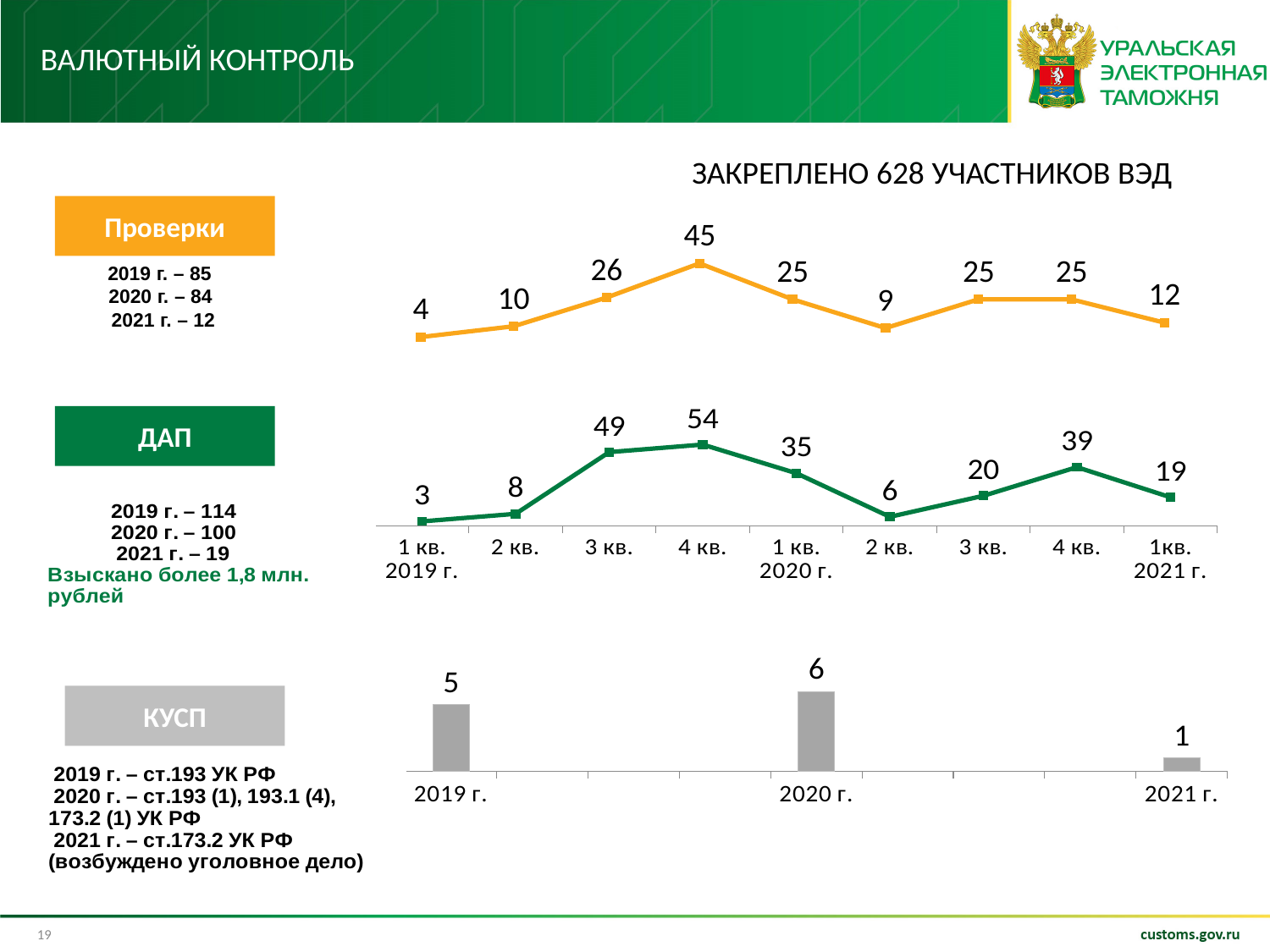

# Валютный контроль
ЗАКРЕПЛЕНО 628 УЧАСТНИКОВ ВЭД

### Chart

| Category | Завершенные проверки |
|---|---|
| I кв. 2019 | 4.0 |
| II кв. 2019 | 10.0 |
| III кв. 2019 | 26.0 |
| IV кв. 2019 | 45.0 |
| I кв. 2020 | 25.0 |
| II кв.2020 | 9.0 |
| III кв.2020 | 25.0 |
| IV кв.2020 | 25.0 |
| I кв.2021 | 12.0 |
Проверки
   2019 г. – 85
   2020 г. – 84
   2021 г. – 12

### Chart

| Category | Дела об АП |
|---|---|
| 1 кв. 2019 г. | 3.0 |
| 2 кв. | 8.0 |
| 3 кв. | 49.0 |
| 4 кв. | 54.0 |
| 1 кв. 2020 г. | 35.0 |
| 2 кв. | 6.0 |
| 3 кв. | 20.0 |
| 4 кв. | 39.0 |
| 1кв. 2021 г. | 19.0 |
ДАП

### Chart

| Category | Дела об АП |
|---|---|
| 2019 г. | 5.0 |
|  | None |
|  | None |
|  | None |
| 2020 г. | 6.0 |
|  | None |
|  | None |
|  | None |
| 2021 г. | 1.0 |
КУСП
19